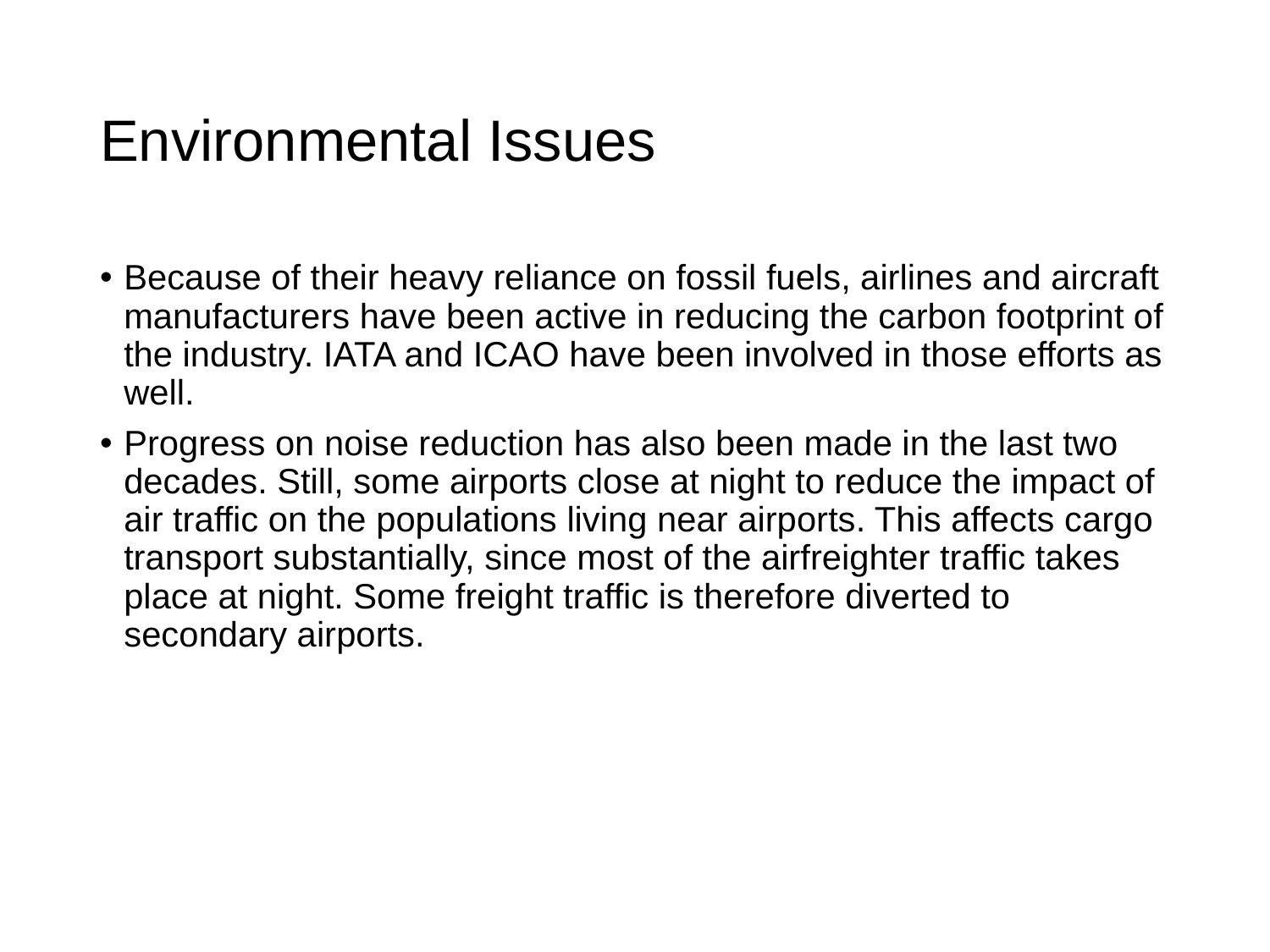

# Environmental Issues
Because of their heavy reliance on fossil fuels, airlines and aircraft manufacturers have been active in reducing the carbon footprint of the industry. IATA and ICAO have been involved in those efforts as well.
Progress on noise reduction has also been made in the last two decades. Still, some airports close at night to reduce the impact of air traffic on the populations living near airports. This affects cargo transport substantially, since most of the airfreighter traffic takes place at night. Some freight traffic is therefore diverted to secondary airports.